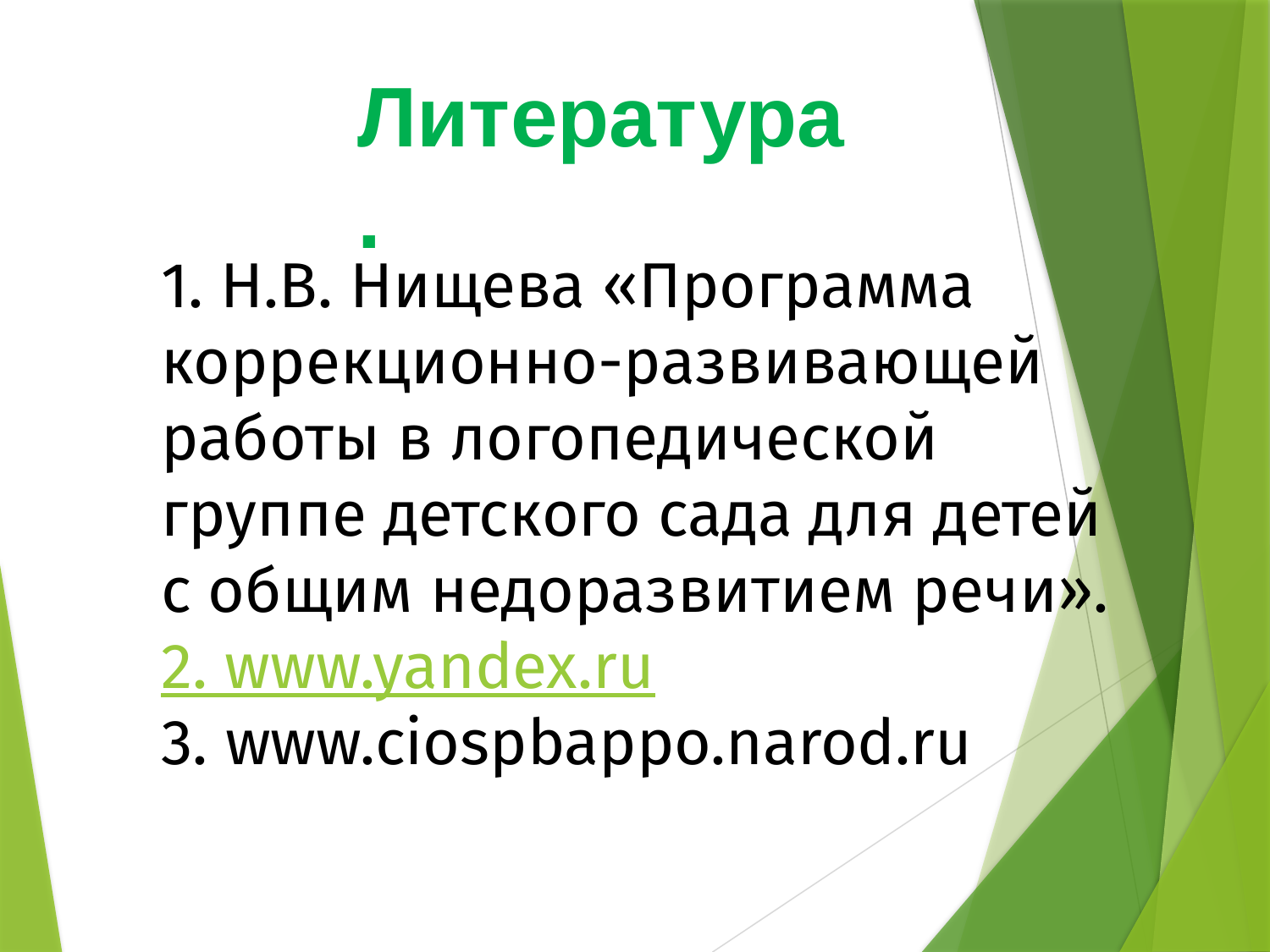

# Литература.
1. Н.В. Нищева «Программа коррекционно-развивающей работы в логопедической группе детского сада для детей с общим недоразвитием речи».
2. www.yandex.ru
3. www.ciospbappo.narod.ru